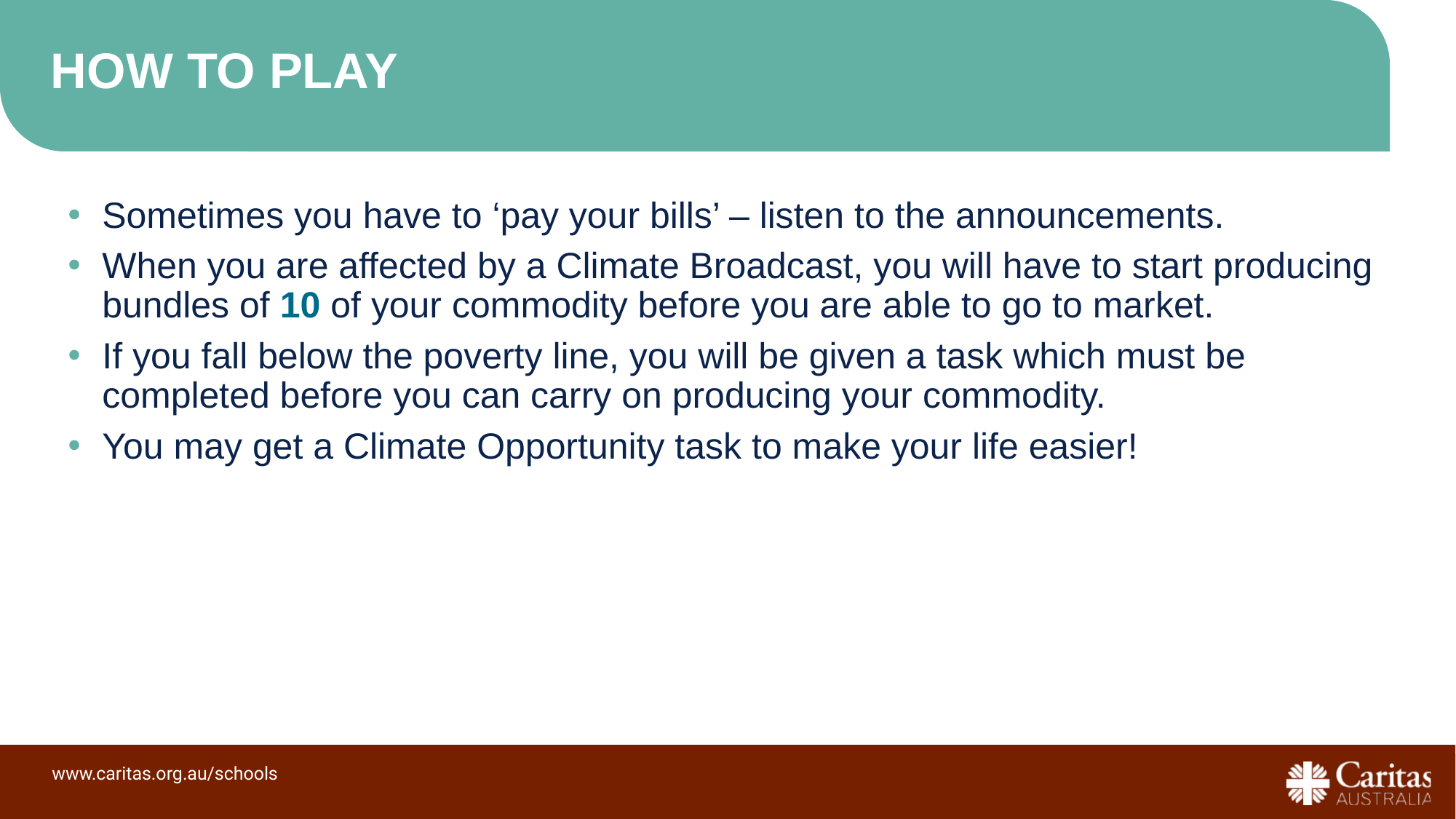

# How to play
Sometimes you have to ‘pay your bills’ – listen to the announcements.
When you are affected by a Climate Broadcast, you will have to start producing bundles of 10 of your commodity before you are able to go to market.
If you fall below the poverty line, you will be given a task which must be completed before you can carry on producing your commodity.
You may get a Climate Opportunity task to make your life easier!

www.caritas.org.au/schools